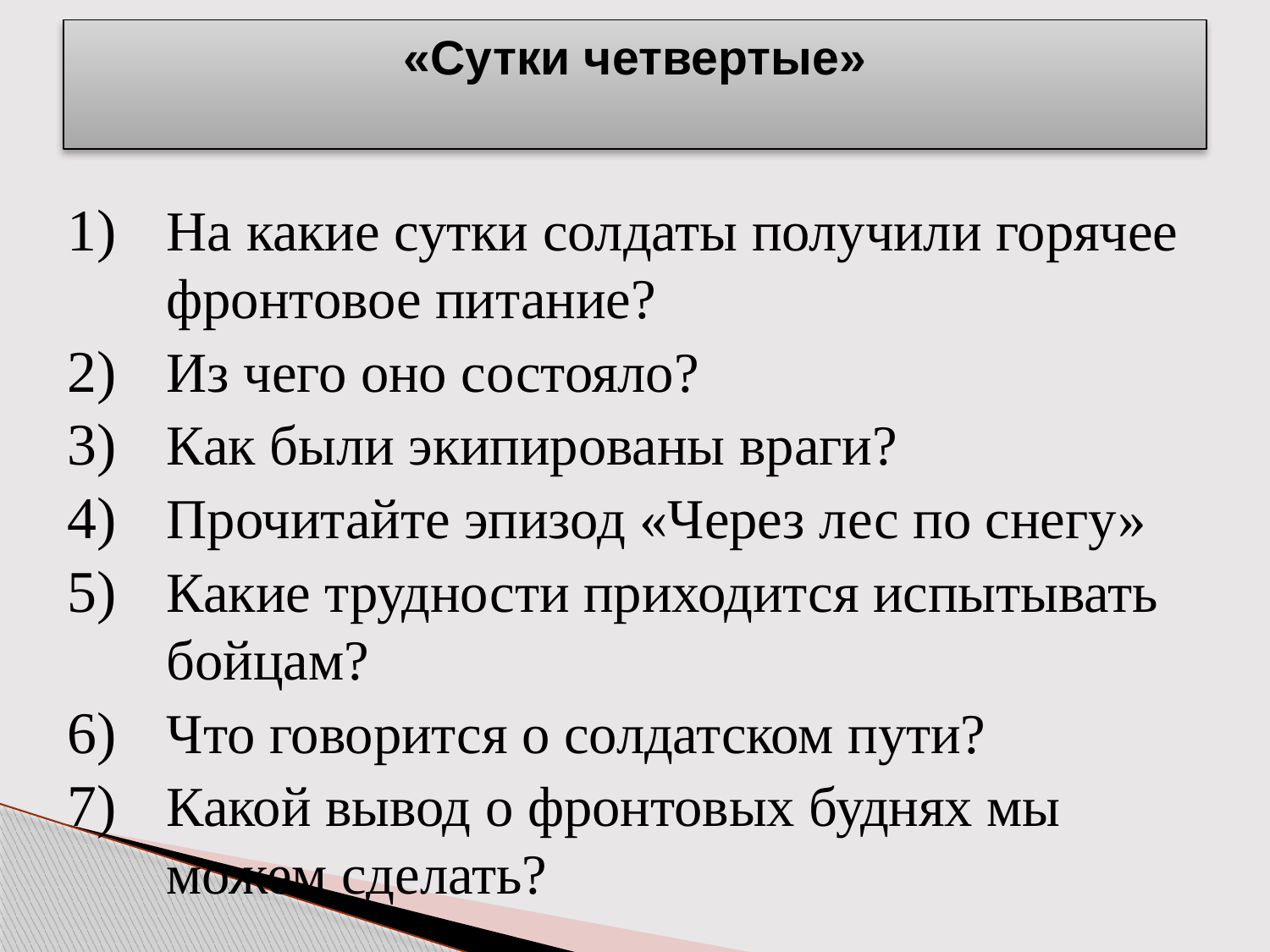

# «Сутки четвертые»
На какие сутки солдаты получили горячее фронтовое питание?
Из чего оно состояло?
Как были экипированы враги?
Прочитайте эпизод «Через лес по снегу»
Какие трудности приходится испытывать бойцам?
Что говорится о солдатском пути?
Какой вывод о фронтовых буднях мы можем сделать?